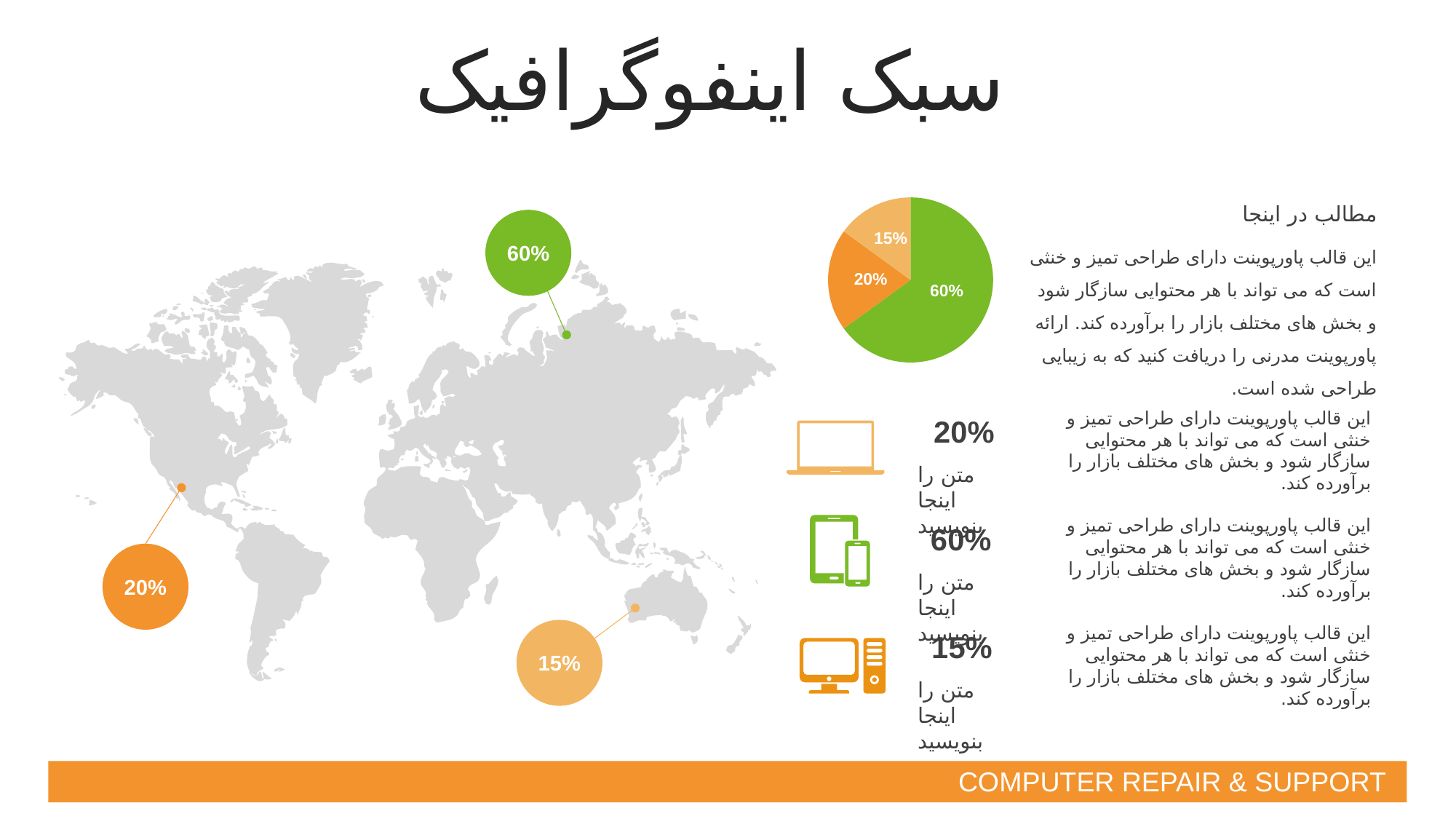

سبک اینفوگرافیک

### Chart

| Category |  |
|---|---|
مطالب در اینجا
این قالب پاورپوینت دارای طراحی تمیز و خنثی است که می تواند با هر محتوایی سازگار شود و بخش های مختلف بازار را برآورده کند. ارائه پاورپوینت مدرنی را دریافت کنید که به زیبایی طراحی شده است.

60%
15%

20%
60%
این قالب پاورپوینت دارای طراحی تمیز و خنثی است که می تواند با هر محتوایی سازگار شود و بخش های مختلف بازار را برآورده کند.
20%
متن را اینجا بنویسید

این قالب پاورپوینت دارای طراحی تمیز و خنثی است که می تواند با هر محتوایی سازگار شود و بخش های مختلف بازار را برآورده کند.

60%
متن را اینجا بنویسید

20%
این قالب پاورپوینت دارای طراحی تمیز و خنثی است که می تواند با هر محتوایی سازگار شود و بخش های مختلف بازار را برآورده کند.

15%
15%
متن را اینجا بنویسید